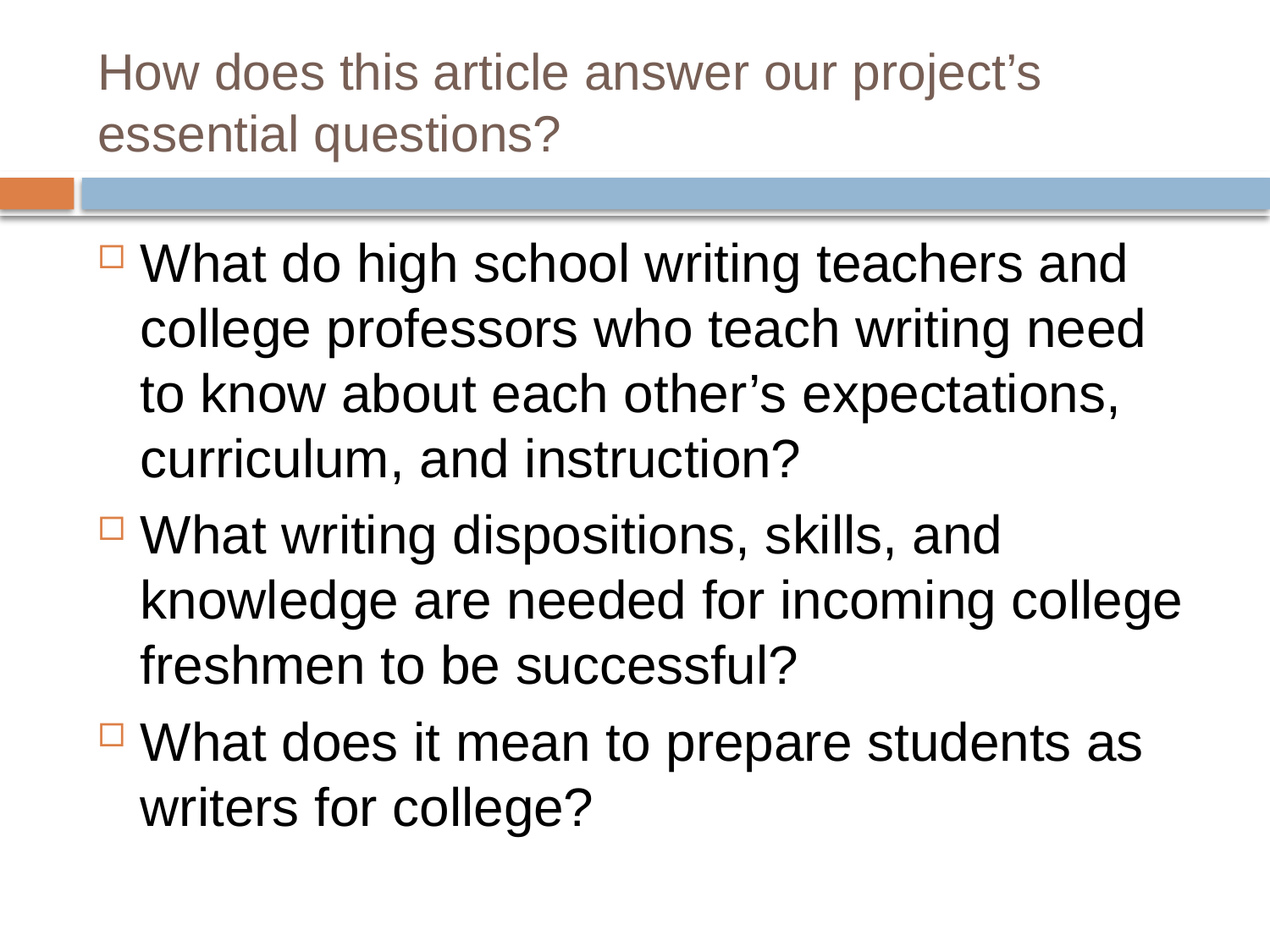

# How does this article answer our project’s essential questions?
What do high school writing teachers and college professors who teach writing need to know about each other’s expectations, curriculum, and instruction?
What writing dispositions, skills, and knowledge are needed for incoming college freshmen to be successful?
What does it mean to prepare students as writers for college?